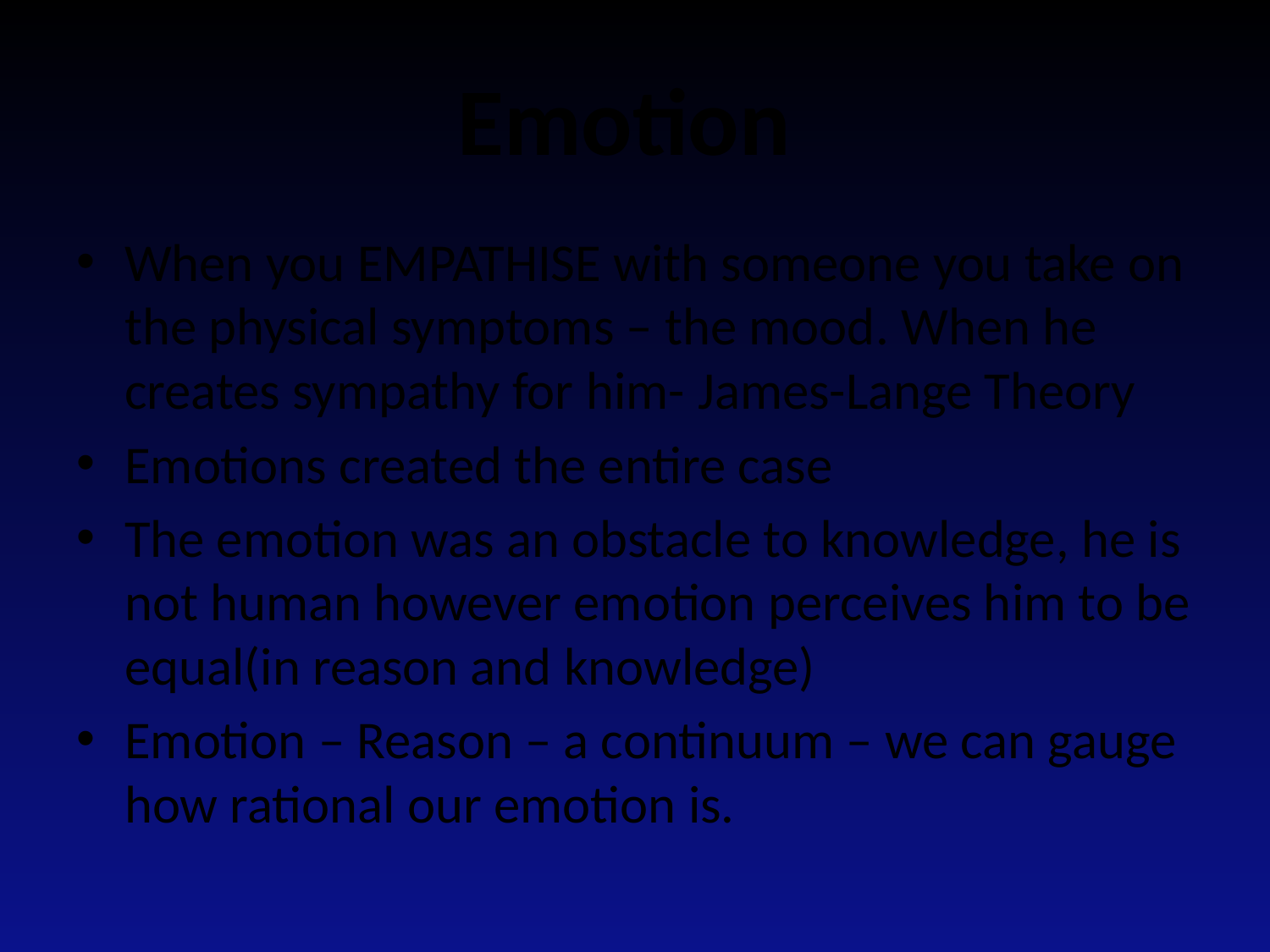

# Emotion
When you EMPATHISE with someone you take on the physical symptoms – the mood. When he creates sympathy for him- James-Lange Theory
Emotions created the entire case
The emotion was an obstacle to knowledge, he is not human however emotion perceives him to be equal(in reason and knowledge)
Emotion – Reason – a continuum – we can gauge how rational our emotion is.